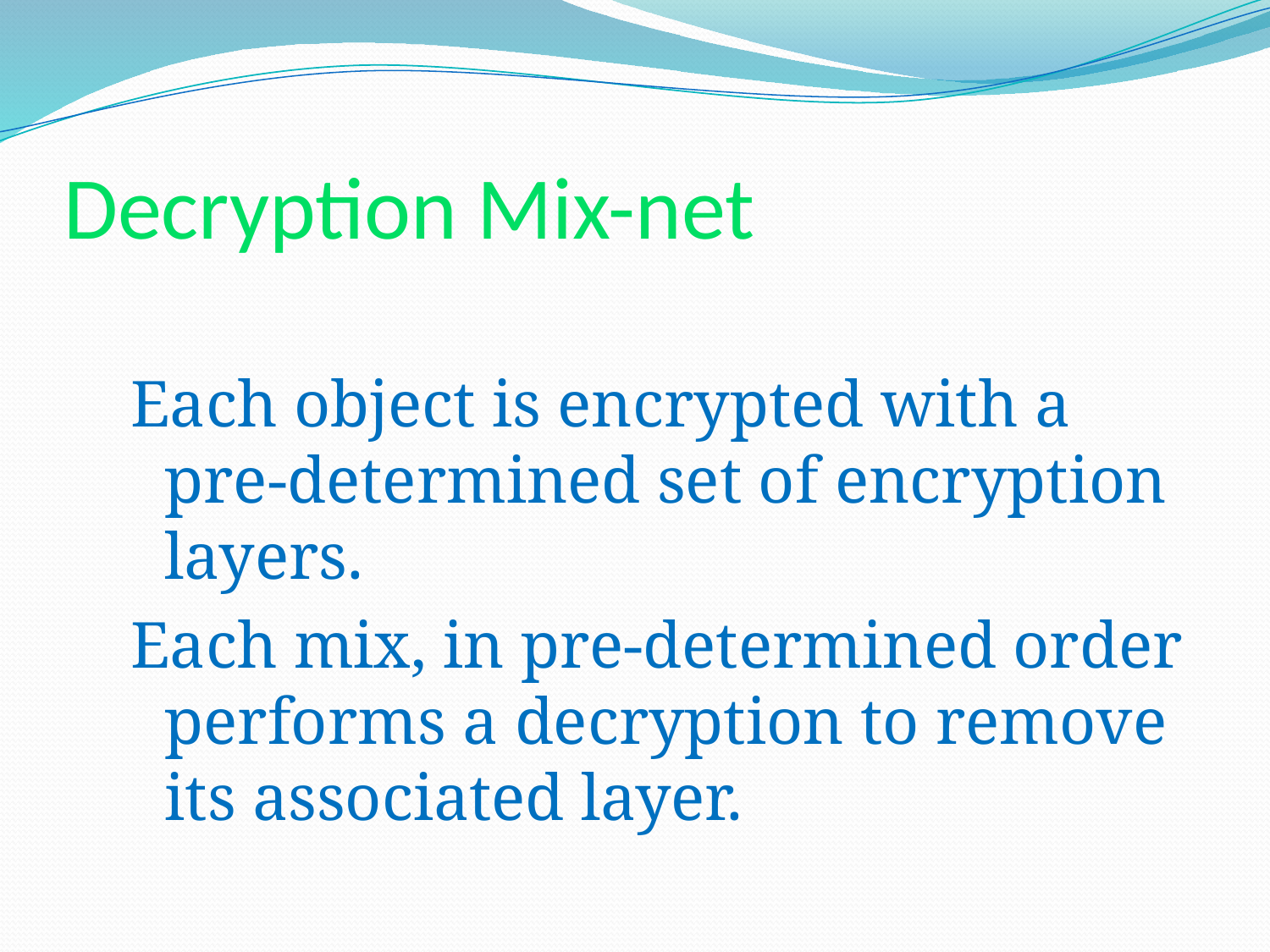

# Decryption Mix-net

Each object is encrypted with a pre-determined set of encryption layers.
Each mix, in pre-determined order performs a decryption to remove its associated layer.